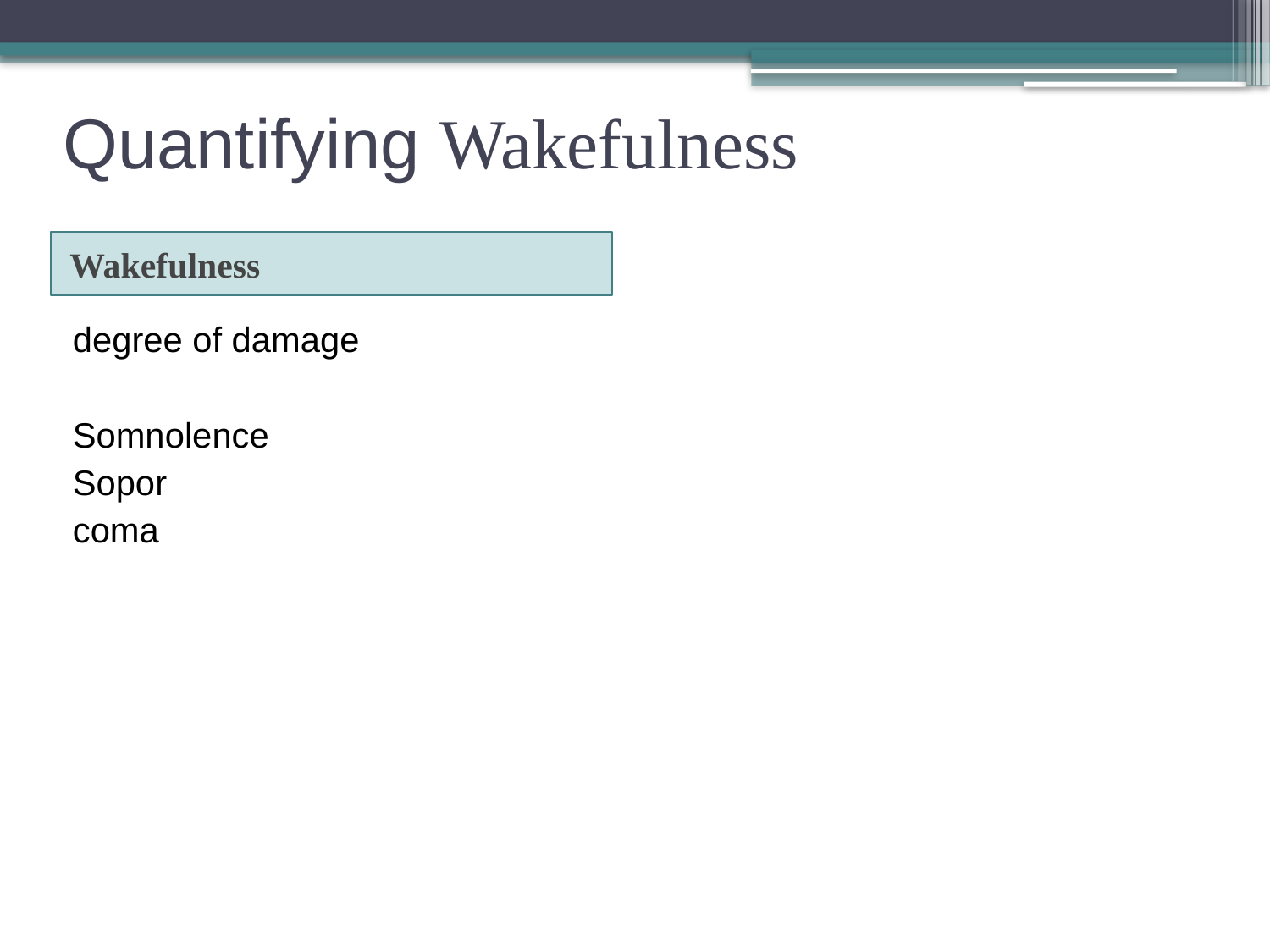

# Quantifying Wakefulness
Wakefulness
degree of damage

Somnolence
Sopor
coma